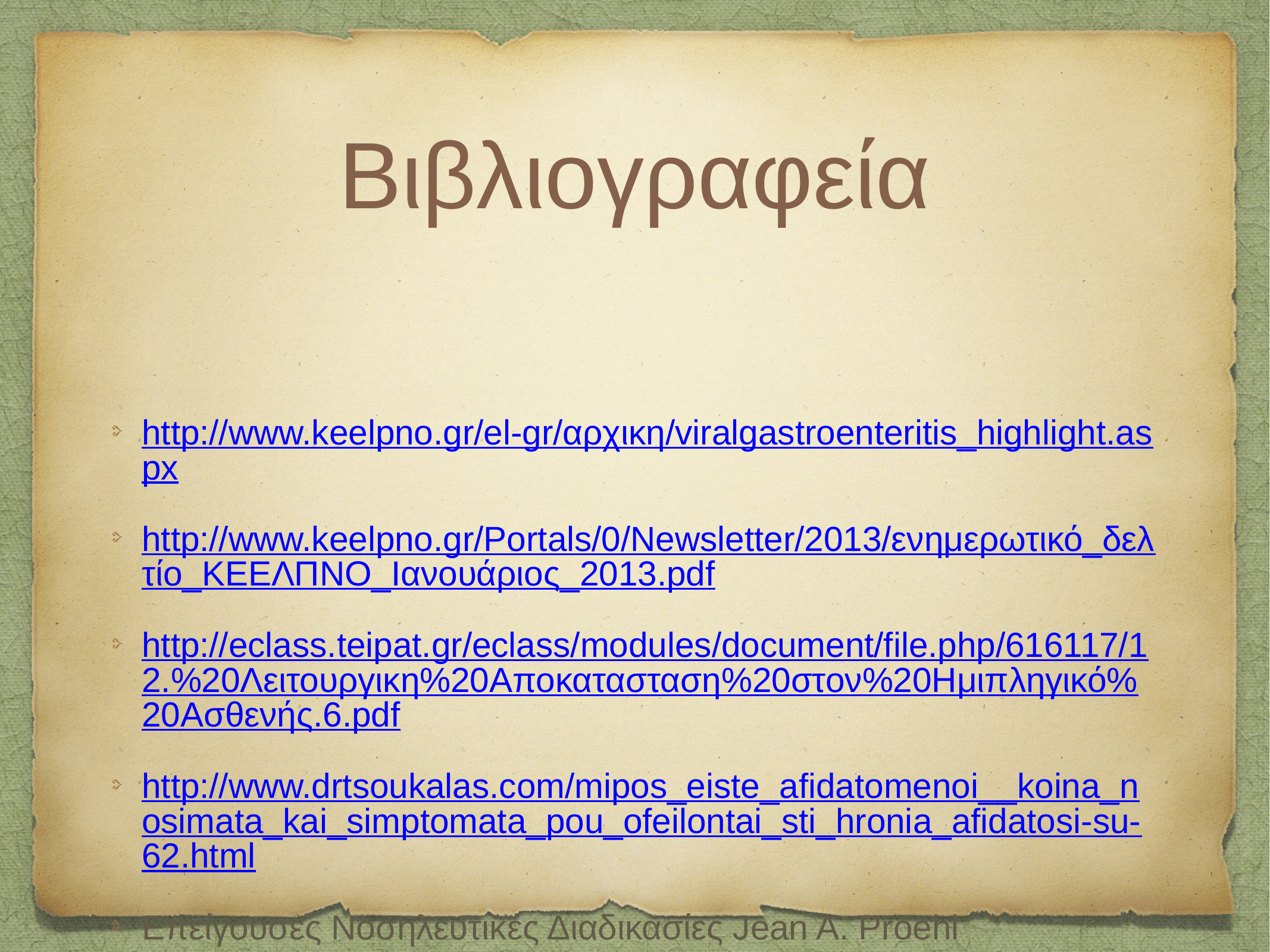

# Βιβλιογραφεία
http://www.keelpno.gr/el-gr/αρχικη/viralgastroenteritis_highlight.aspx
http://www.keelpno.gr/Portals/0/Newsletter/2013/ενημερωτικό_δελτίο_ΚΕΕΛΠΝΟ_Ιανουάριος_2013.pdf
http://eclass.teipat.gr/eclass/modules/document/file.php/616117/12.%20Λειτουργικη%20Αποκατασταση%20στον%20Ημιπληγικό%20Ασθενής.6.pdf
http://www.drtsoukalas.com/mipos_eiste_afidatomenoi__koina_nosimata_kai_simptomata_pou_ofeilontai_sti_hronia_afidatosi-su-62.html
Επείγουσες Νοσηλευτικές Διαδικασίες Jean A. Proehl